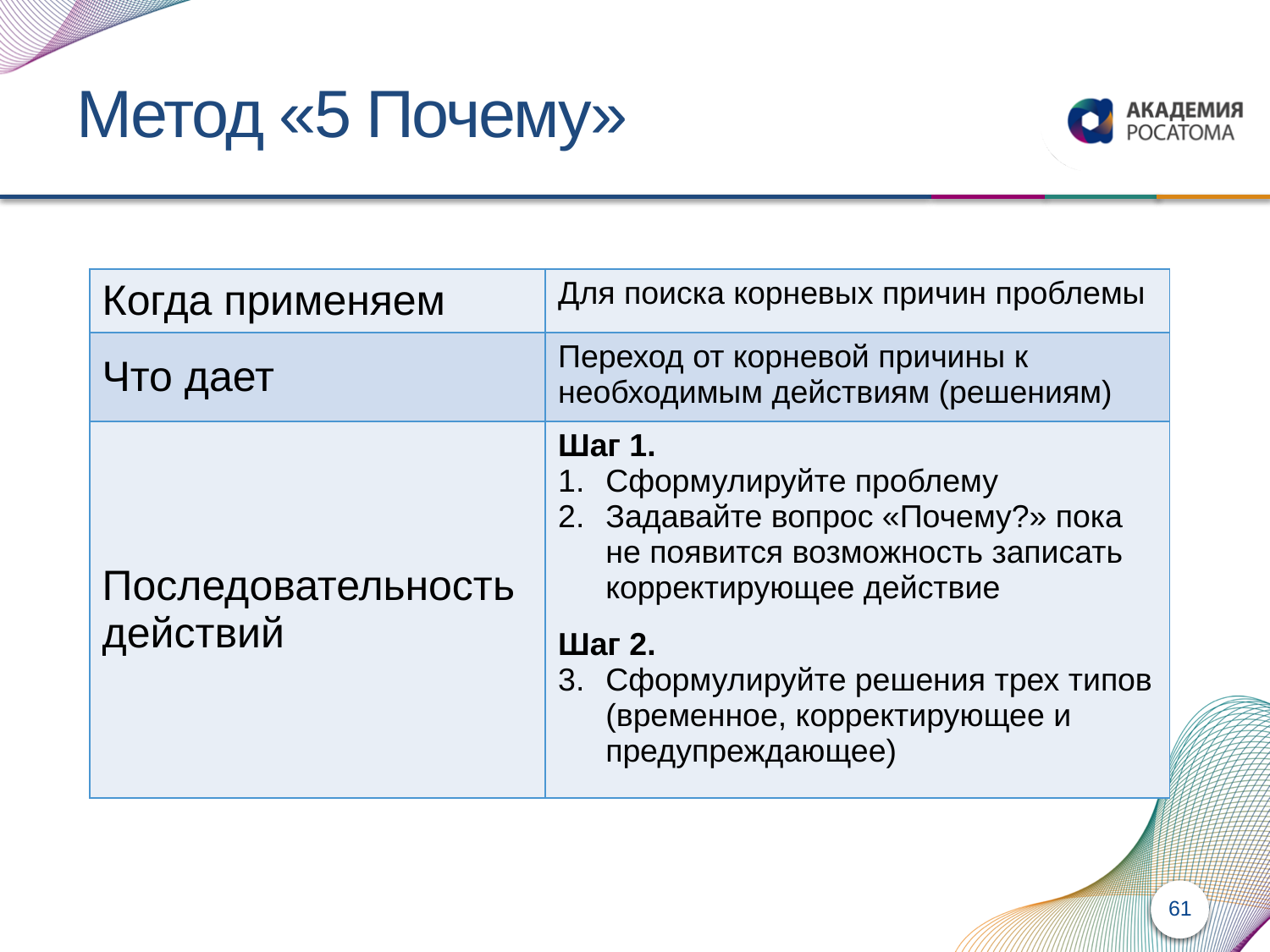

# Метод «5 Почему»
| Когда применяем | Для поиска корневых причин проблемы |
| --- | --- |
| Что дает | Переход от корневой причины к необходимым действиям (решениям) |
| Последовательность действий | Шаг 1. Сформулируйте проблему Задавайте вопрос «Почему?» пока не появится возможность записать корректирующее действие Шаг 2. Сформулируйте решения трех типов (временное, корректирующее и предупреждающее) |
61